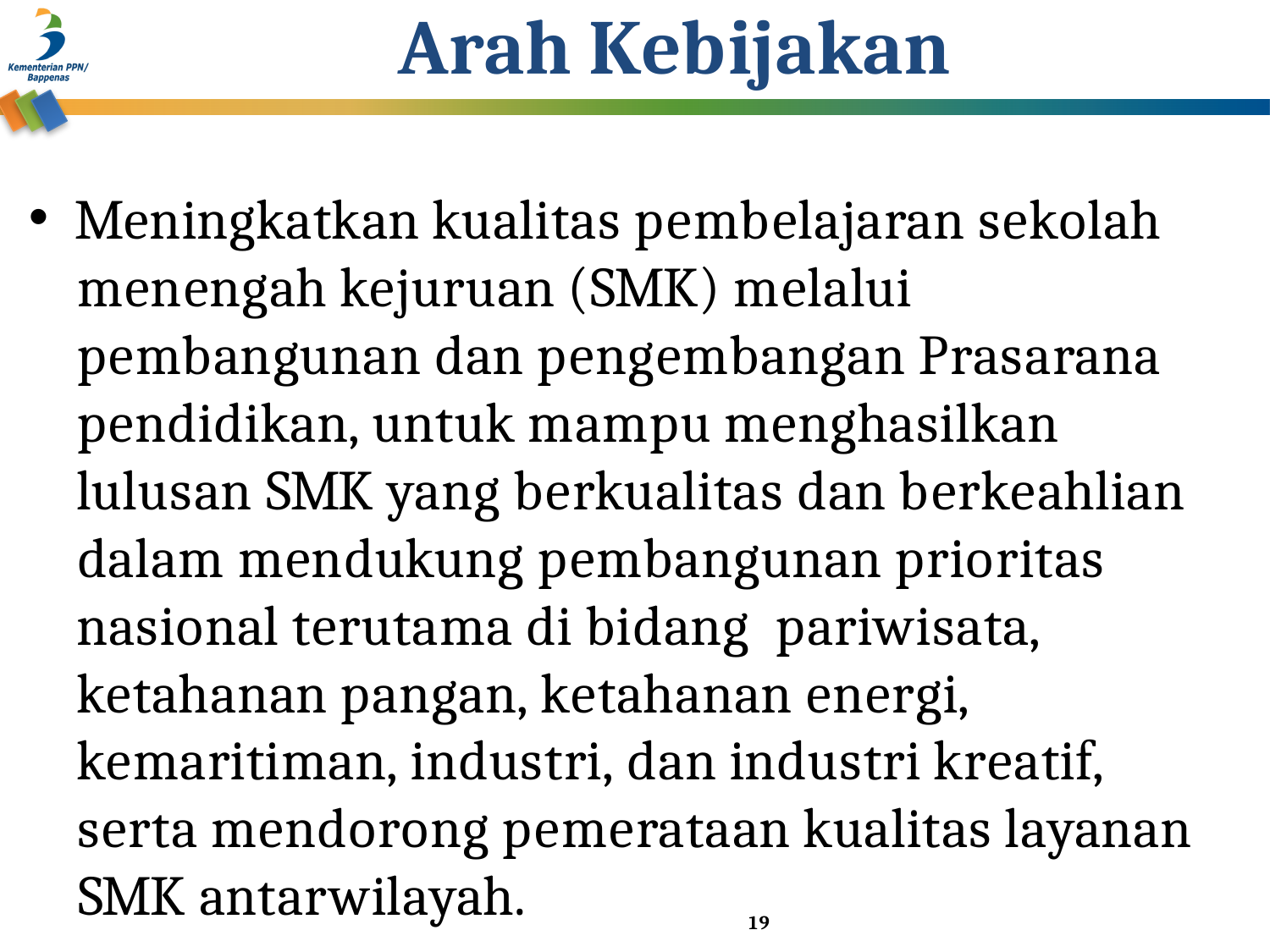

# Arah Kebijakan
Meningkatkan kualitas pembelajaran sekolah menengah kejuruan (SMK) melalui pembangunan dan pengembangan Prasarana pendidikan, untuk mampu menghasilkan lulusan SMK yang berkualitas dan berkeahlian dalam mendukung pembangunan prioritas nasional terutama di bidang  pariwisata, ketahanan pangan, ketahanan energi, kemaritiman, industri, dan industri kreatif, serta mendorong pemerataan kualitas layanan SMK antarwilayah.

19